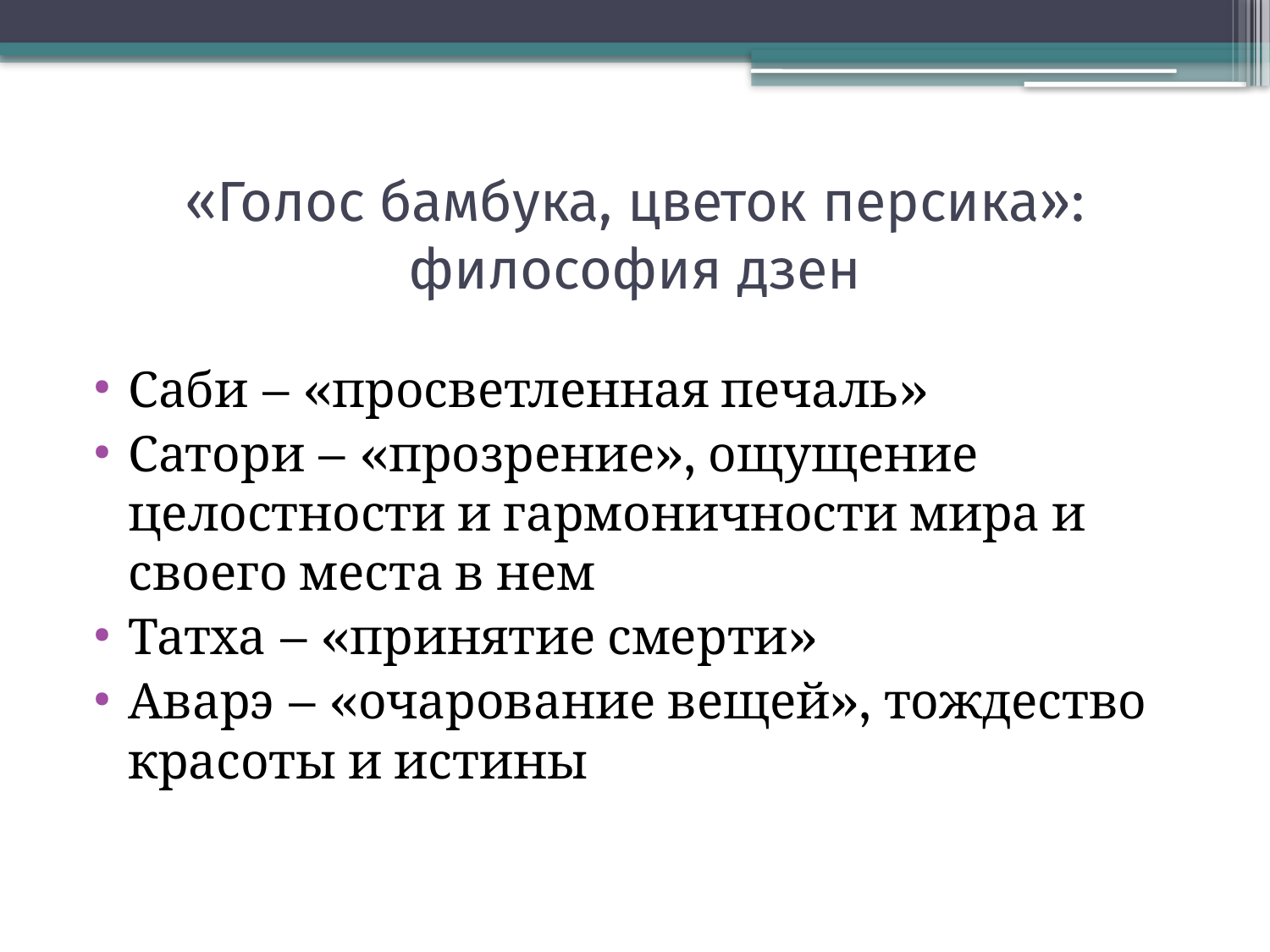

# «Голос бамбука, цветок персика»: философия дзен
Саби – «просветленная печаль»
Сатори – «прозрение», ощущение целостности и гармоничности мира и своего места в нем
Татха – «принятие смерти»
Аварэ – «очарование вещей», тождество красоты и истины